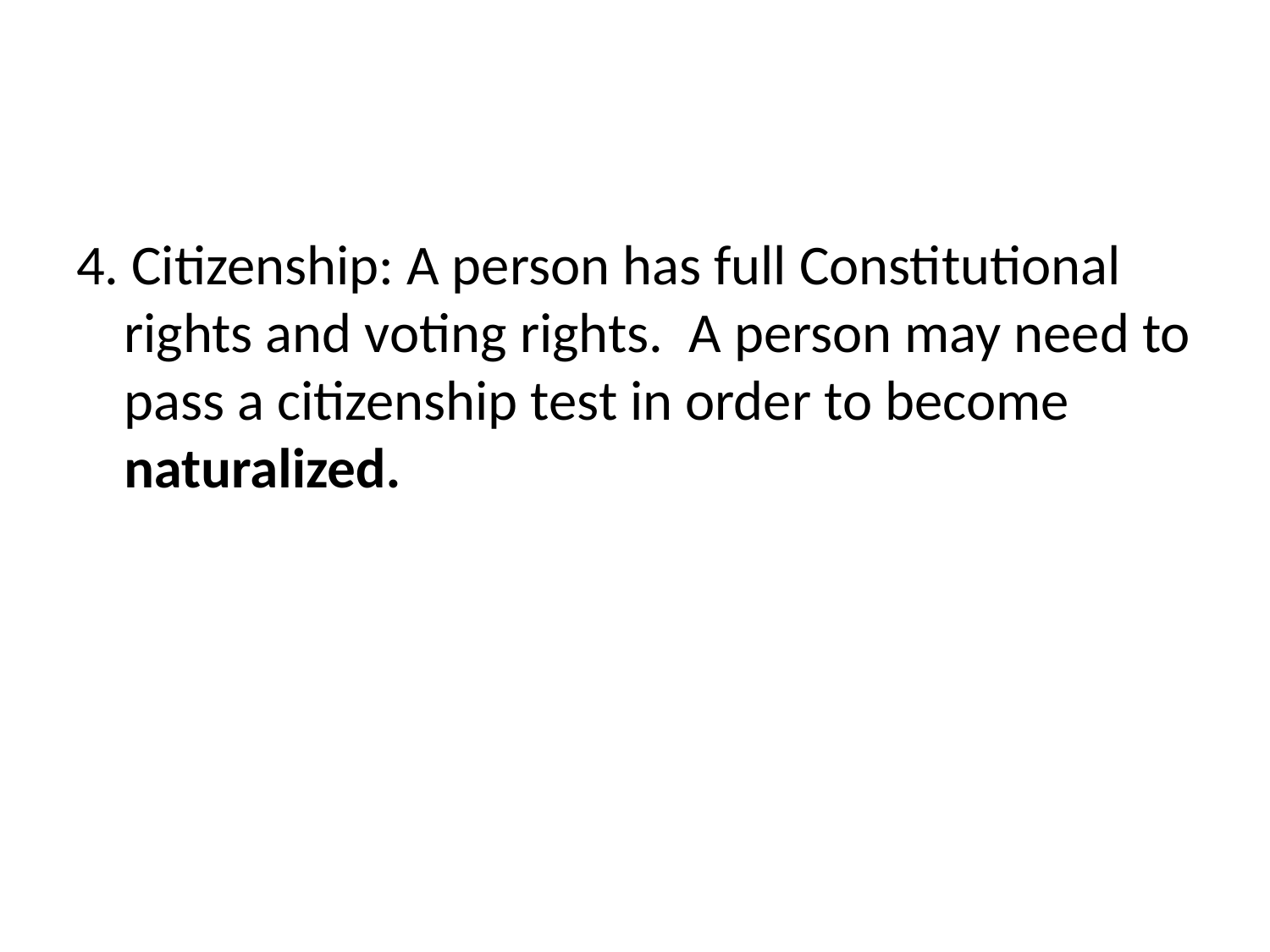

4. Citizenship: A person has full Constitutional rights and voting rights.  A person may need to pass a citizenship test in order to become naturalized.